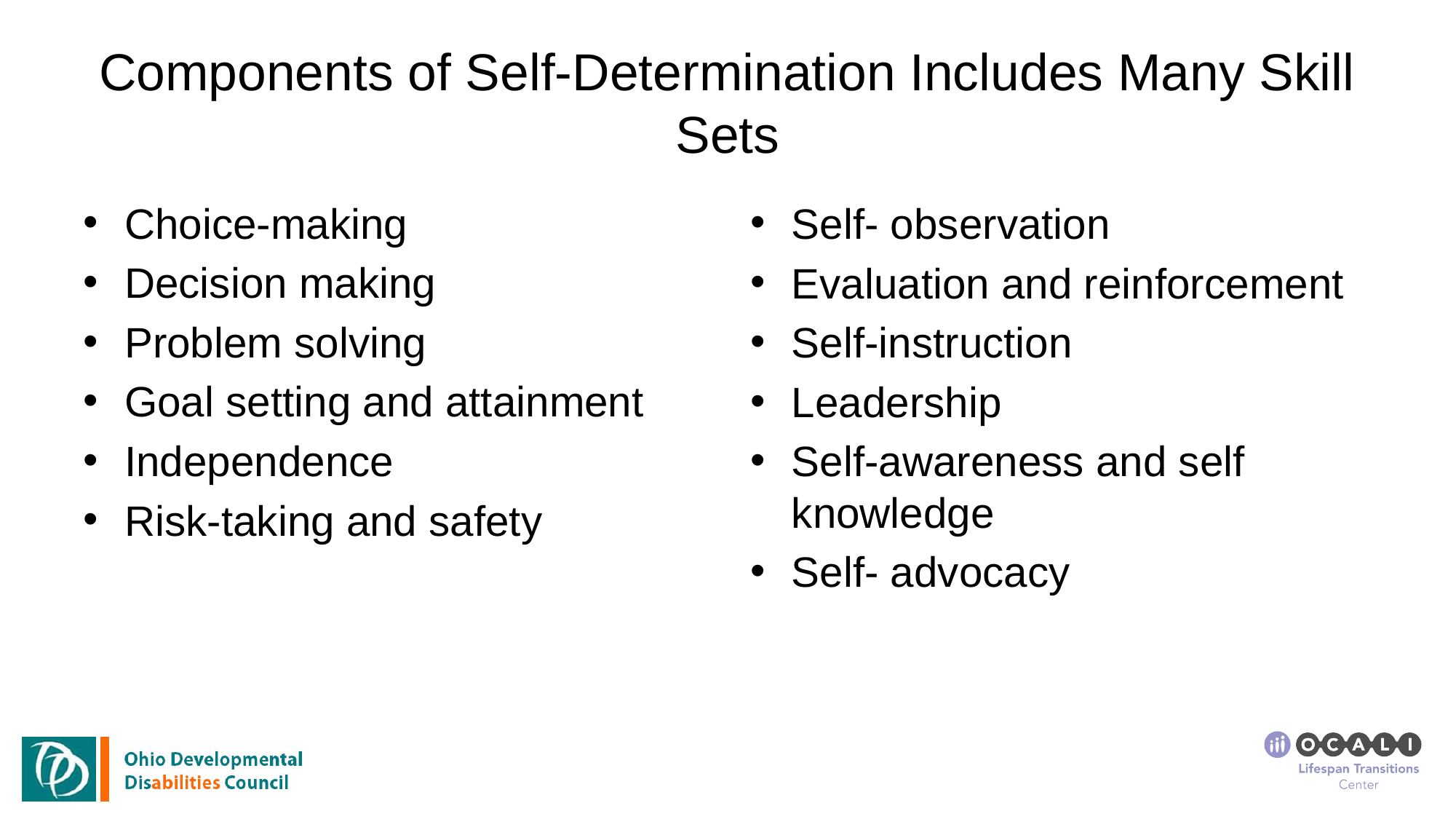

# Components of Self-Determination Includes Many Skill Sets
Choice-making
Decision making
Problem solving
Goal setting and attainment
Independence
Risk-taking and safety

Self- observation
Evaluation and reinforcement
Self-instruction
Leadership
Self-awareness and self knowledge
Self- advocacy